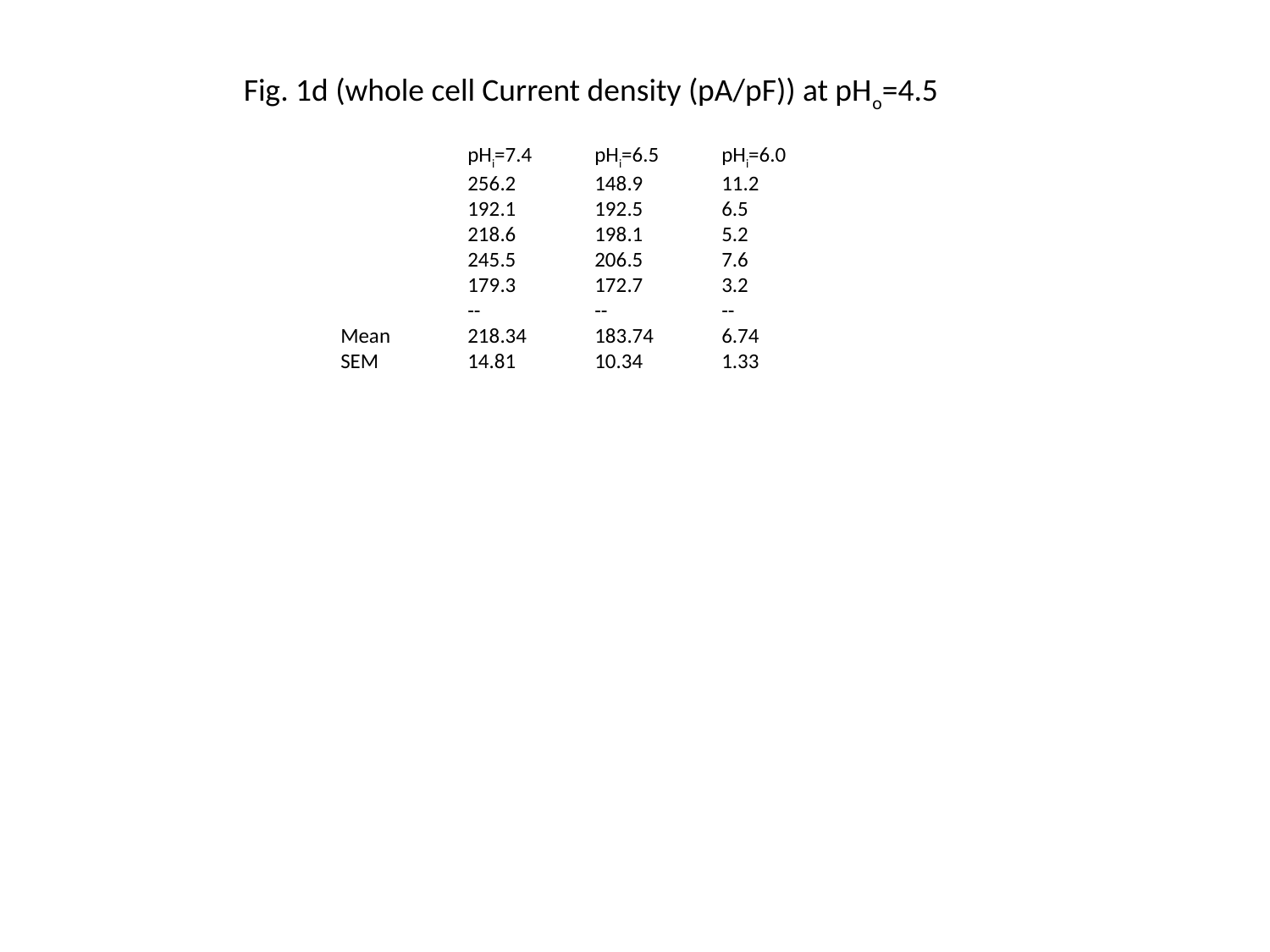

Fig. 1d (whole cell Current density (pA/pF)) at pHo=4.5
	pHi=7.4	pHi=6.5	pHi=6.0
	256.2	148.9	11.2
	192.1	192.5	6.5
	218.6	198.1	5.2
	245.5	206.5	7.6
	179.3	172.7	3.2
	--	--	--
Mean	218.34	183.74	6.74
SEM	14.81	10.34	1.33